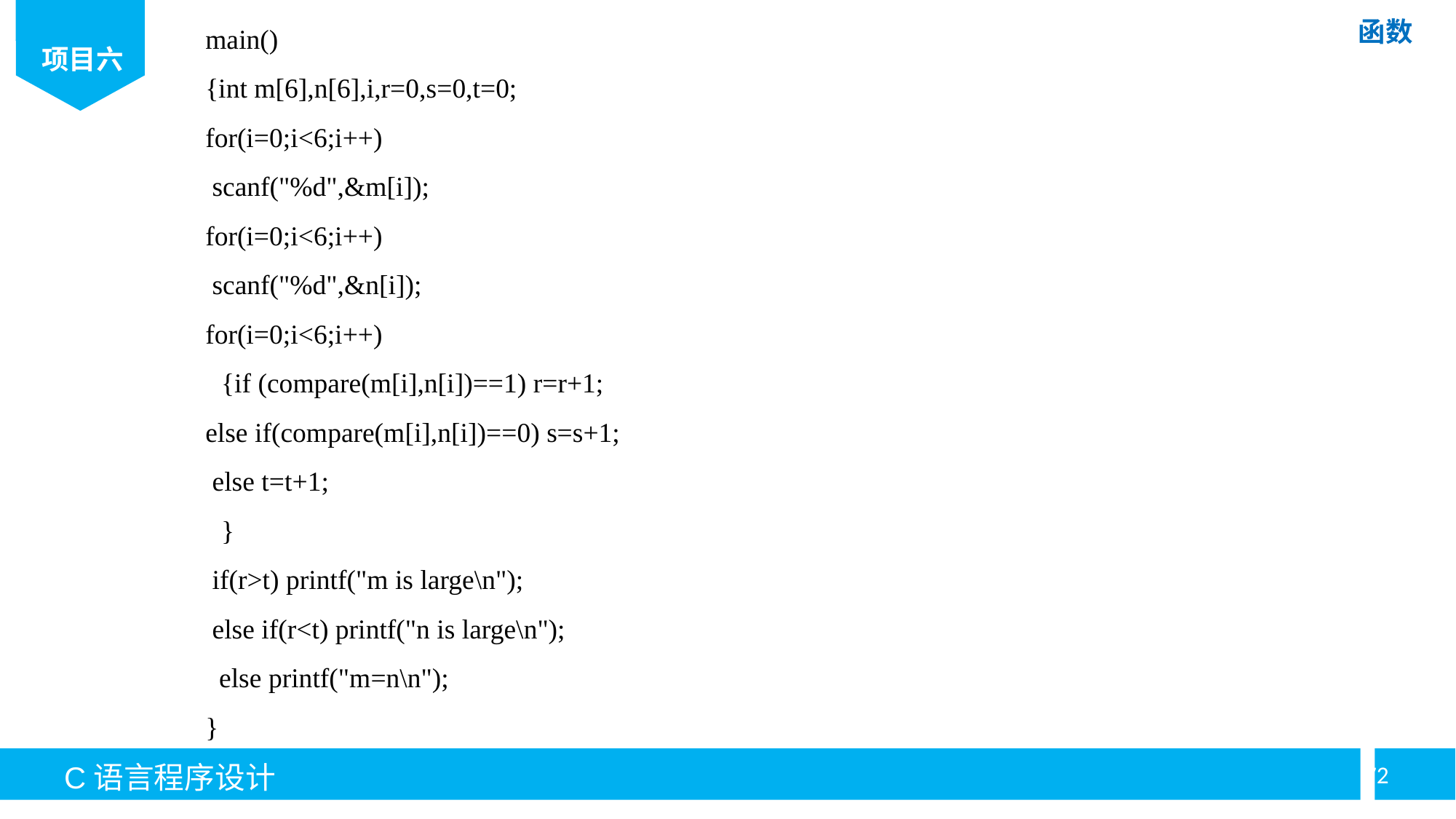

main()
{int m[6],n[6],i,r=0,s=0,t=0;
for(i=0;i<6;i++)
 scanf("%d",&m[i]);
for(i=0;i<6;i++)
 scanf("%d",&n[i]);
for(i=0;i<6;i++)
{if (compare(m[i],n[i])==1) r=r+1;
else if(compare(m[i],n[i])==0) s=s+1;
 else t=t+1;
}
 if(r>t) printf("m is large\n");
 else if(r<t) printf("n is large\n");
  else printf("m=n\n");
}